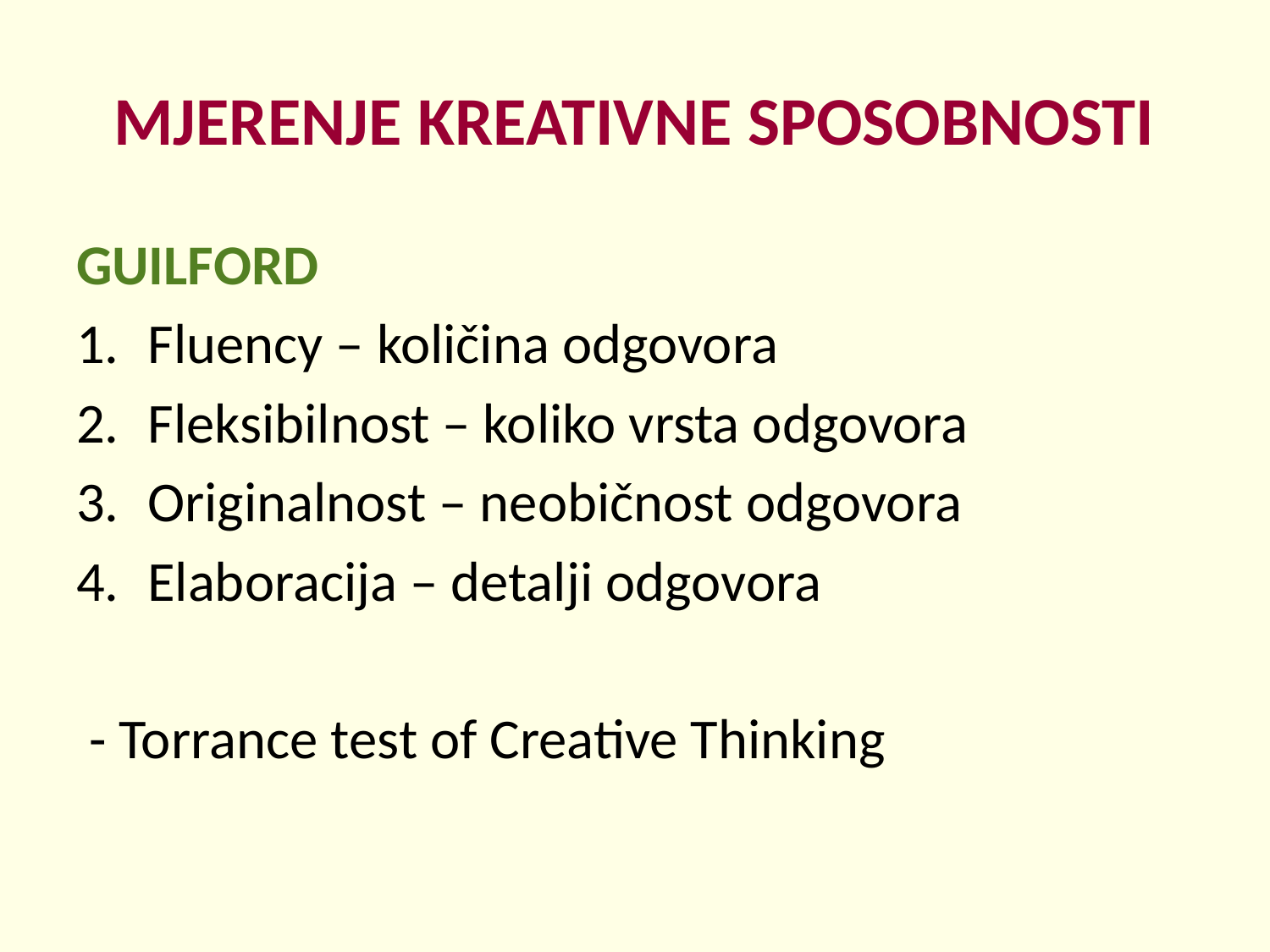

# MJERENJE KREATIVNE SPOSOBNOSTI
GUILFORD
Fluency – količina odgovora
Fleksibilnost – koliko vrsta odgovora
Originalnost – neobičnost odgovora
Elaboracija – detalji odgovora

 - Torrance test of Creative Thinking